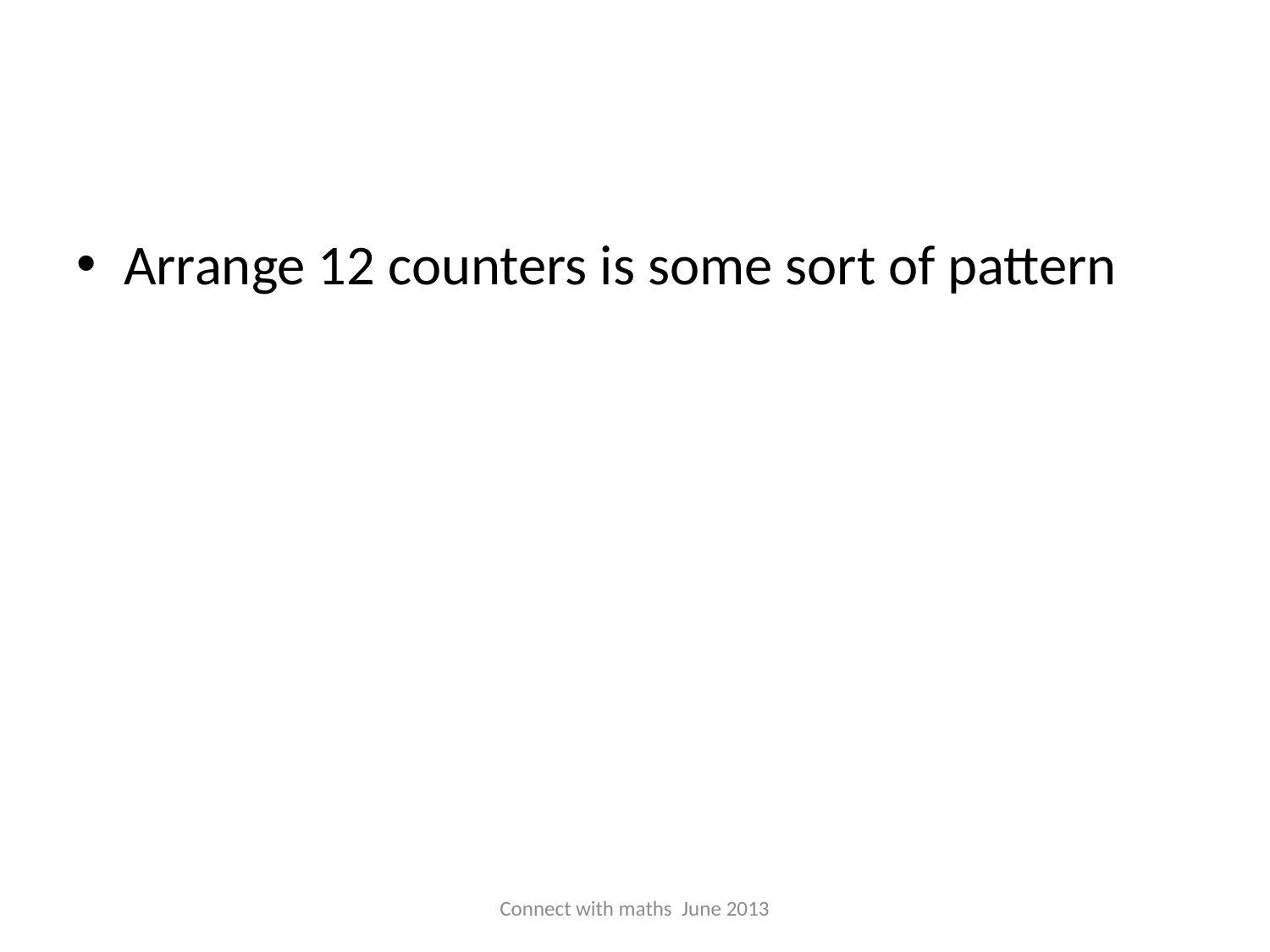

#
Arrange 12 counters is some sort of pattern
Connect with maths  June 2013